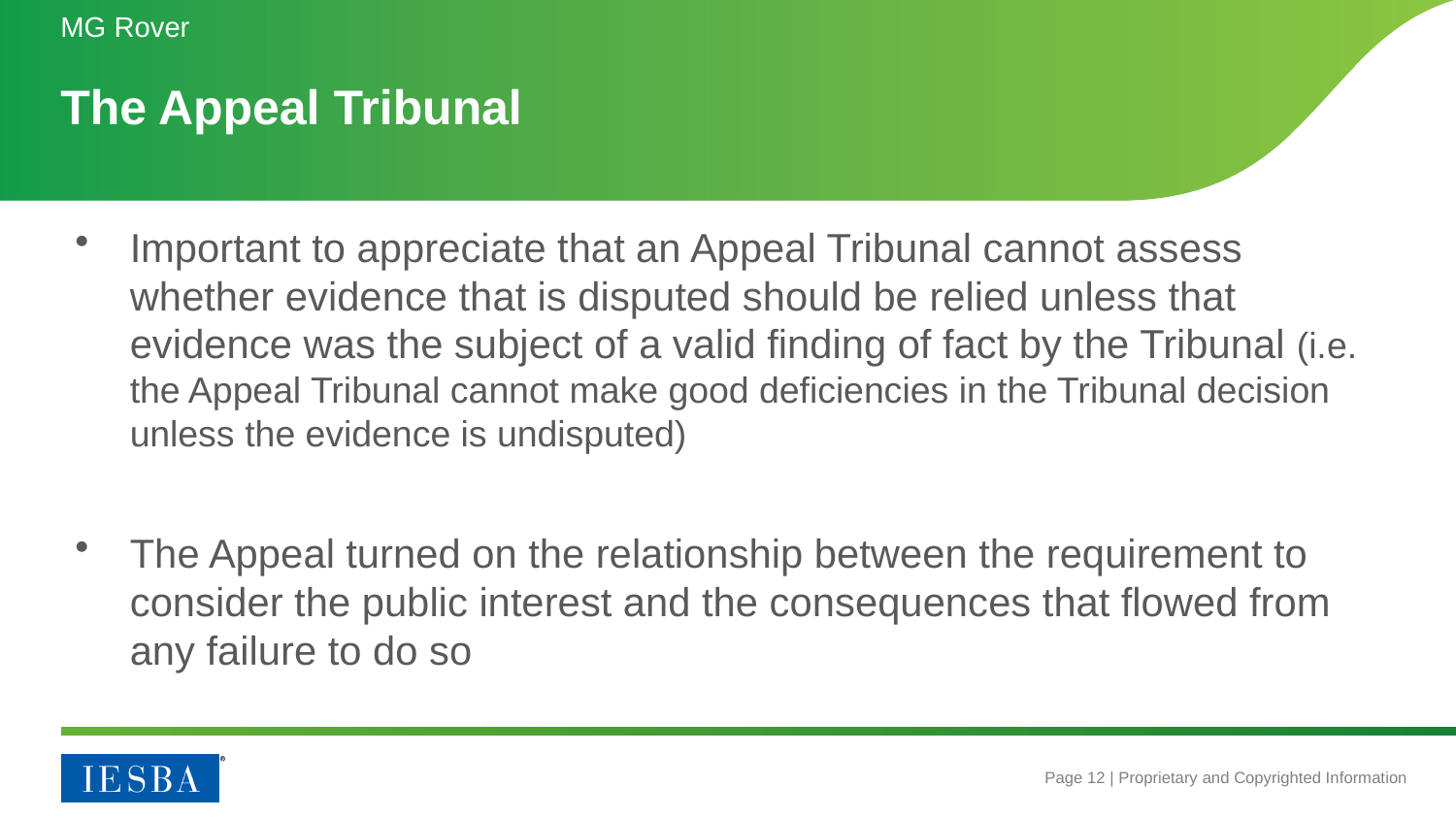

MG Rover
# The Appeal Tribunal
Important to appreciate that an Appeal Tribunal cannot assess whether evidence that is disputed should be relied unless that evidence was the subject of a valid finding of fact by the Tribunal (i.e. the Appeal Tribunal cannot make good deficiencies in the Tribunal decision unless the evidence is undisputed)

The Appeal turned on the relationship between the requirement to consider the public interest and the consequences that flowed from any failure to do so